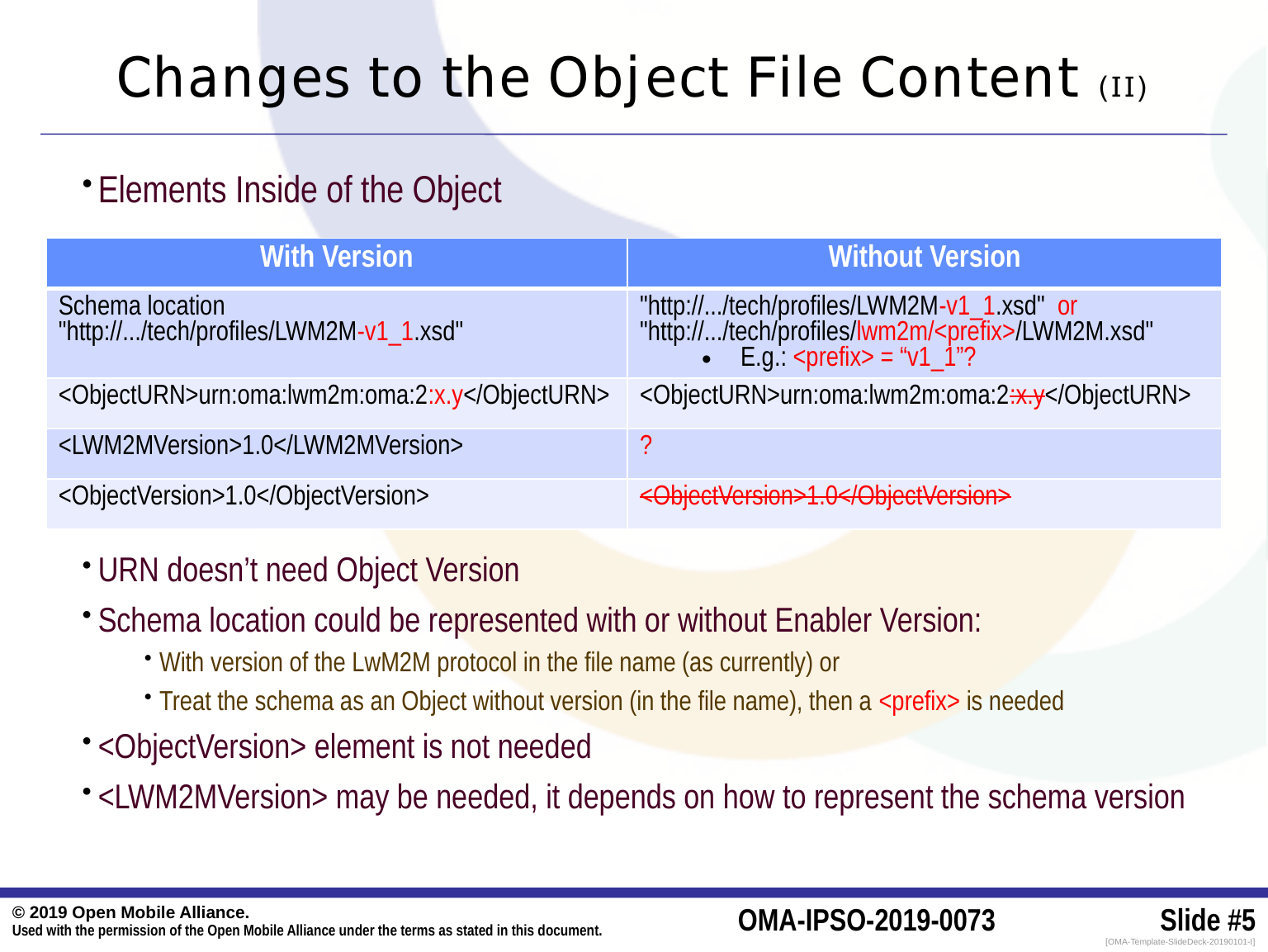

# Changes to the Object File Content (II)
Elements Inside of the Object

URN doesn’t need Object Version
Schema location could be represented with or without Enabler Version:
With version of the LwM2M protocol in the file name (as currently) or
Treat the schema as an Object without version (in the file name), then a <prefix> is needed
<ObjectVersion> element is not needed
<LWM2MVersion> may be needed, it depends on how to represent the schema version

| With Version | Without Version |
| --- | --- |
| Schema location "http://.../tech/profiles/LWM2M-v1\_1.xsd" | "http://.../tech/profiles/LWM2M-v1\_1.xsd" or "http://.../tech/profiles/lwm2m/<prefix>/LWM2M.xsd" E.g.: <prefix> = “v1\_1”? |
| <ObjectURN>urn:oma:lwm2m:oma:2:x.y</ObjectURN> | <ObjectURN>urn:oma:lwm2m:oma:2:x.y</ObjectURN> |
| <LWM2MVersion>1.0</LWM2MVersion> | ? |
| <ObjectVersion>1.0</ObjectVersion> | <ObjectVersion>1.0</ObjectVersion> |